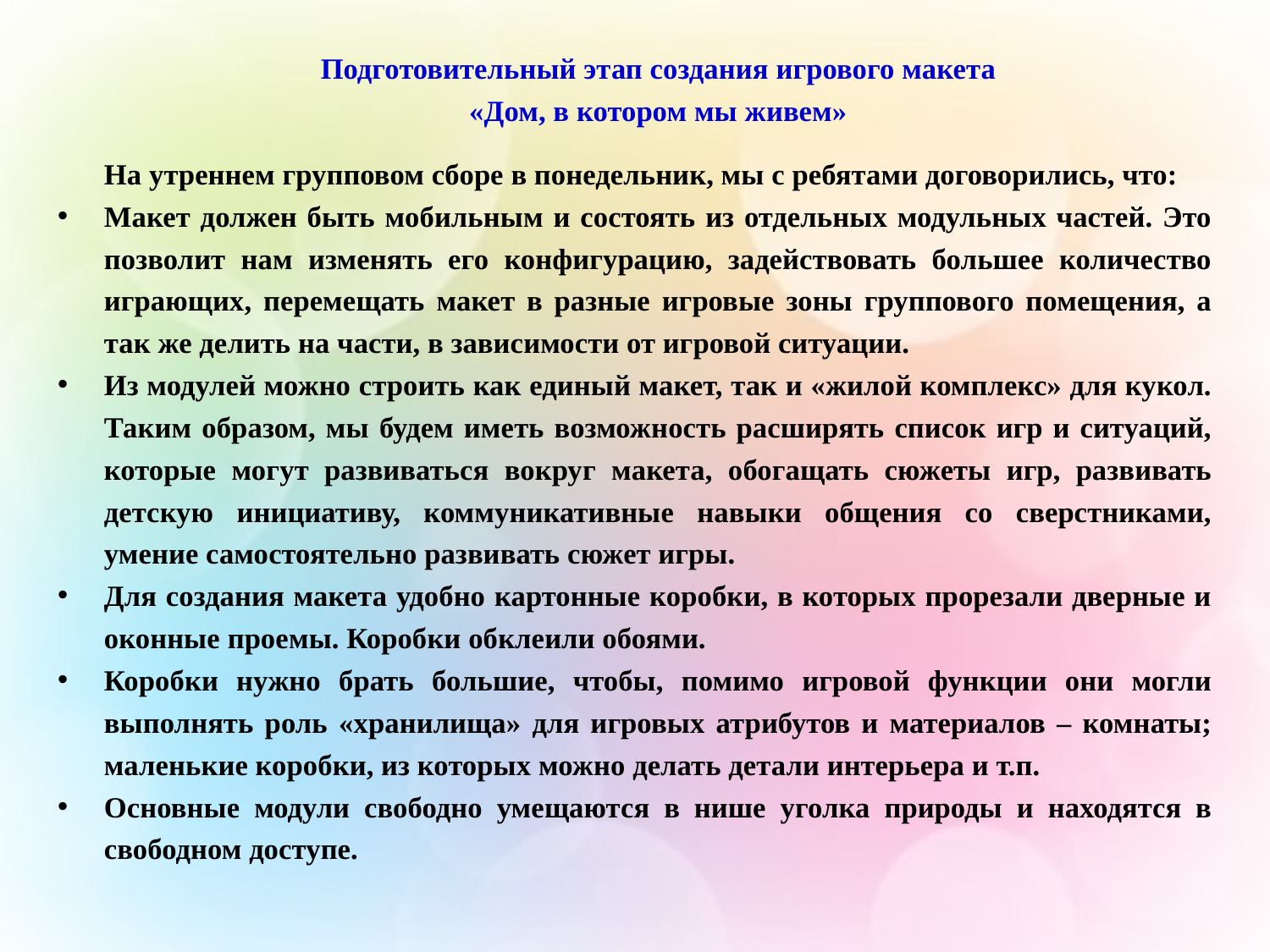

Подготовительный этап создания игрового макета
«Дом, в котором мы живем»

На утреннем групповом сборе в понедельник, мы с ребятами договорились, что:
Макет должен быть мобильным и состоять из отдельных модульных частей. Это позволит нам изменять его конфигурацию, задействовать большее количество играющих, перемещать макет в разные игровые зоны группового помещения, а так же делить на части, в зависимости от игровой ситуации.
Из модулей можно строить как единый макет, так и «жилой комплекс» для кукол. Таким образом, мы будем иметь возможность расширять список игр и ситуаций, которые могут развиваться вокруг макета, обогащать сюжеты игр, развивать детскую инициативу, коммуникативные навыки общения со сверстниками, умение самостоятельно развивать сюжет игры.
Для создания макета удобно картонные коробки, в которых прорезали дверные и оконные проемы. Коробки обклеили обоями.
Коробки нужно брать большие, чтобы, помимо игровой функции они могли выполнять роль «хранилища» для игровых атрибутов и материалов – комнаты; маленькие коробки, из которых можно делать детали интерьера и т.п.
Основные модули свободно умещаются в нише уголка природы и находятся в свободном доступе.